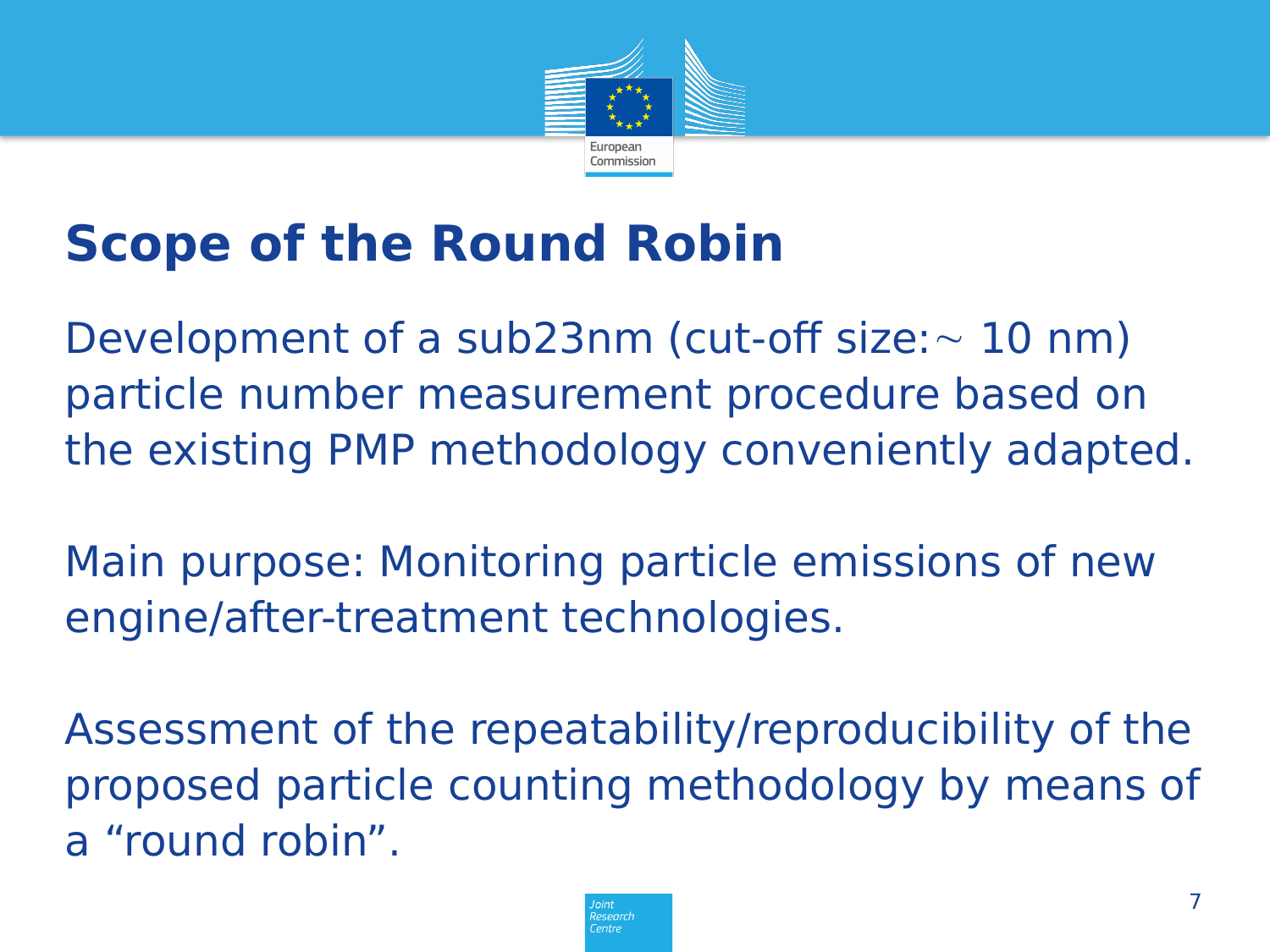

# Scope of the Round Robin
Development of a sub23nm (cut-off size:∼ 10 nm) particle number measurement procedure based on the existing PMP methodology conveniently adapted.

Main purpose: Monitoring particle emissions of new engine/after-treatment technologies.

Assessment of the repeatability/reproducibility of the proposed particle counting methodology by means of a “round robin”.

Demonstrate feasibility to measure sub23nm
Examine the need of a catalytic stripper (CS)
Confirm the draft requirements and calibration procedures of sub23nm protocol
Evaluate measurement differences/uncertainties
Evaluate sub23nm fraction of modern engines